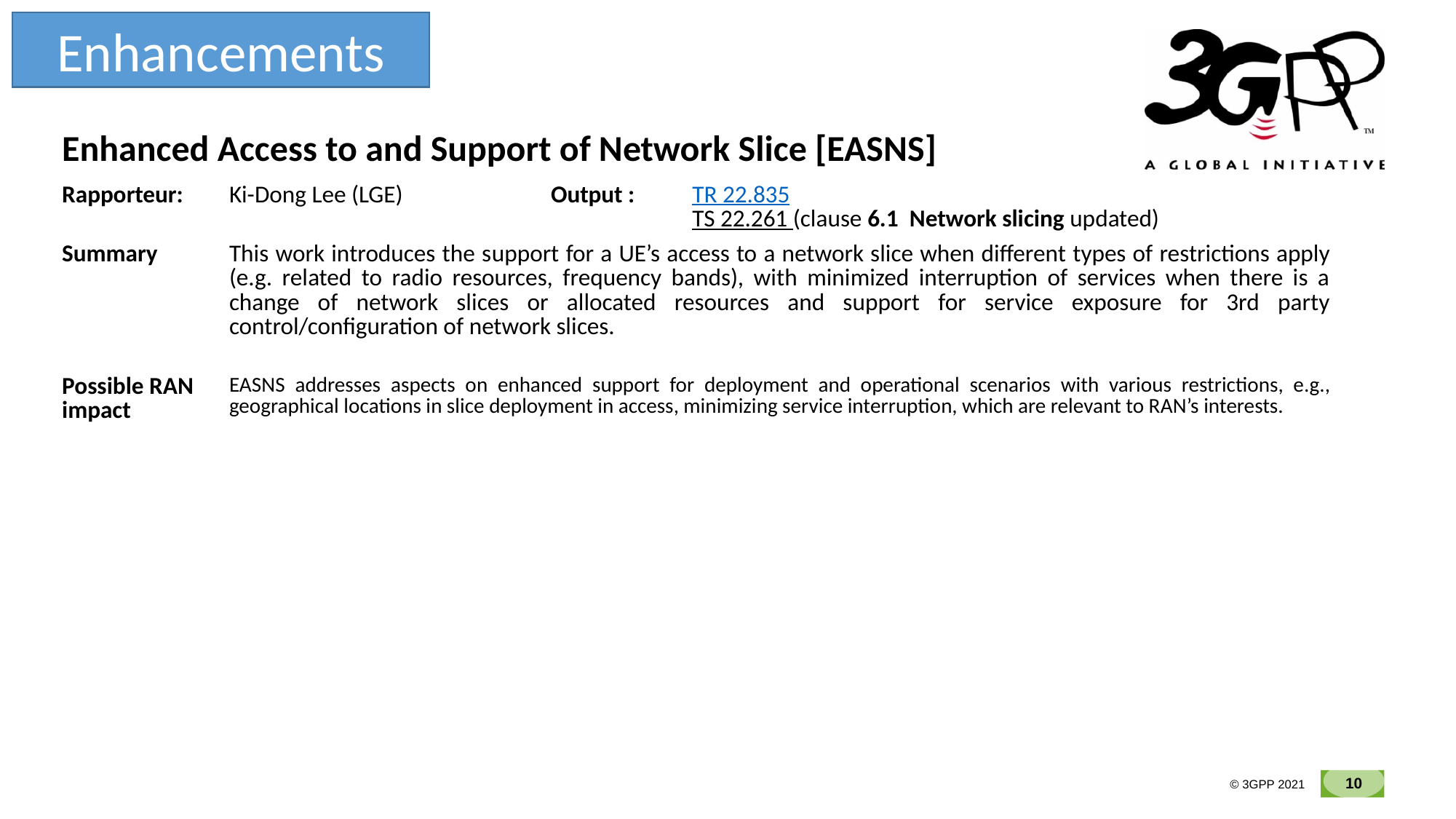

Enhancements
| Enhanced Access to and Support of Network Slice [EASNS] |  |  |  |
| --- | --- | --- | --- |
| Rapporteur: | Ki-Dong Lee (LGE) | Output : | TR 22.835 TS 22.261 (clause 6.1 Network slicing updated) |
| Summary | This work introduces the support for a UE’s access to a network slice when different types of restrictions apply (e.g. related to radio resources, frequency bands), with minimized interruption of services when there is a change of network slices or allocated resources and support for service exposure for 3rd party control/configuration of network slices. |  |  |
| Possible RAN impact | EASNS addresses aspects on enhanced support for deployment and operational scenarios with various restrictions, e.g., geographical locations in slice deployment in access, minimizing service interruption, which are relevant to RAN’s interests. |  |  |